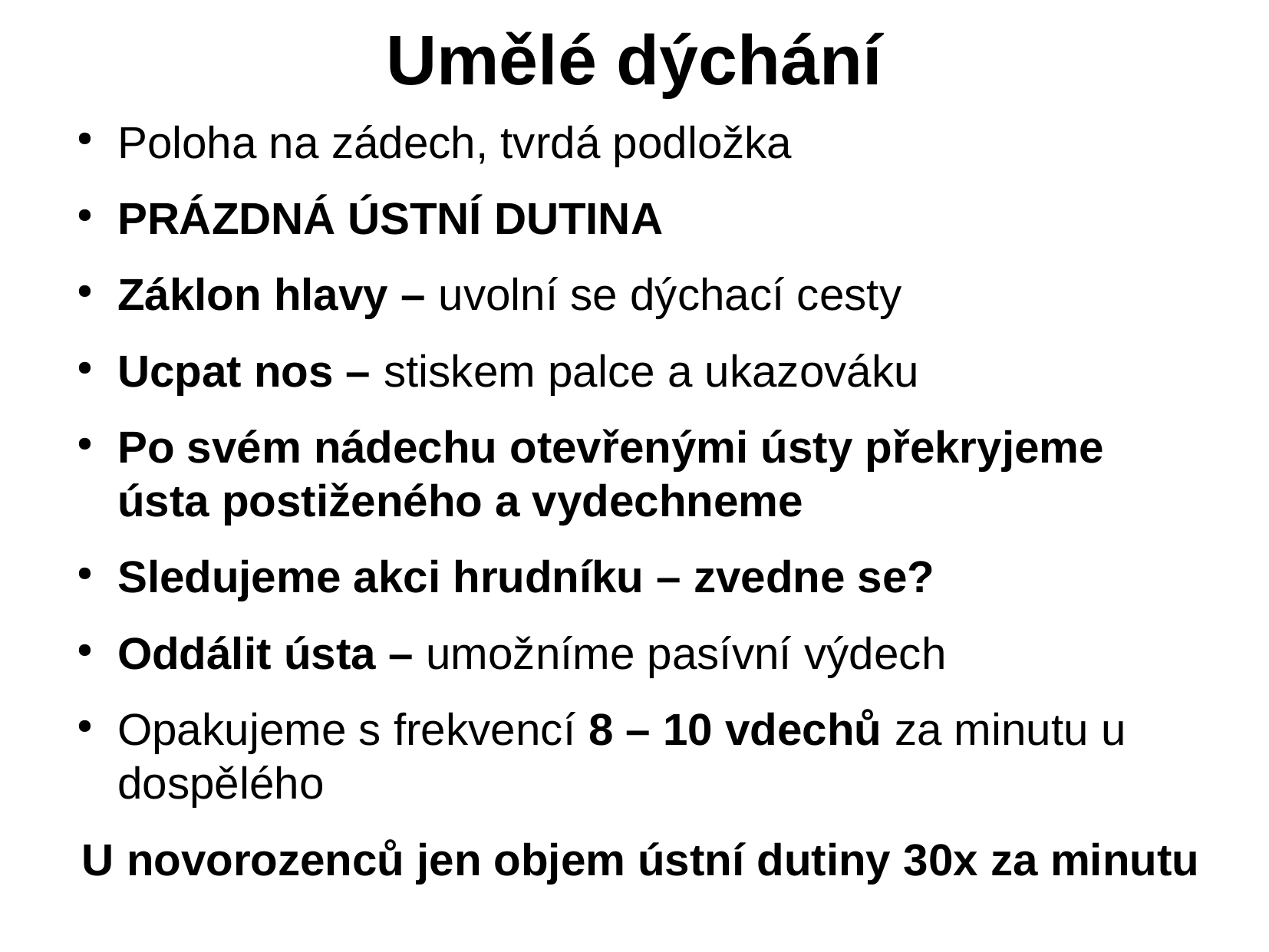

# Umělé dýchání
Poloha na zádech, tvrdá podložka
PRÁZDNÁ ÚSTNÍ DUTINA
Záklon hlavy – uvolní se dýchací cesty
Ucpat nos – stiskem palce a ukazováku
Po svém nádechu otevřenými ústy překryjeme ústa postiženého a vydechneme
Sledujeme akci hrudníku – zvedne se?
Oddálit ústa – umožníme pasívní výdech
Opakujeme s frekvencí 8 – 10 vdechů za minutu u dospělého
U novorozenců jen objem ústní dutiny 30x za minutu